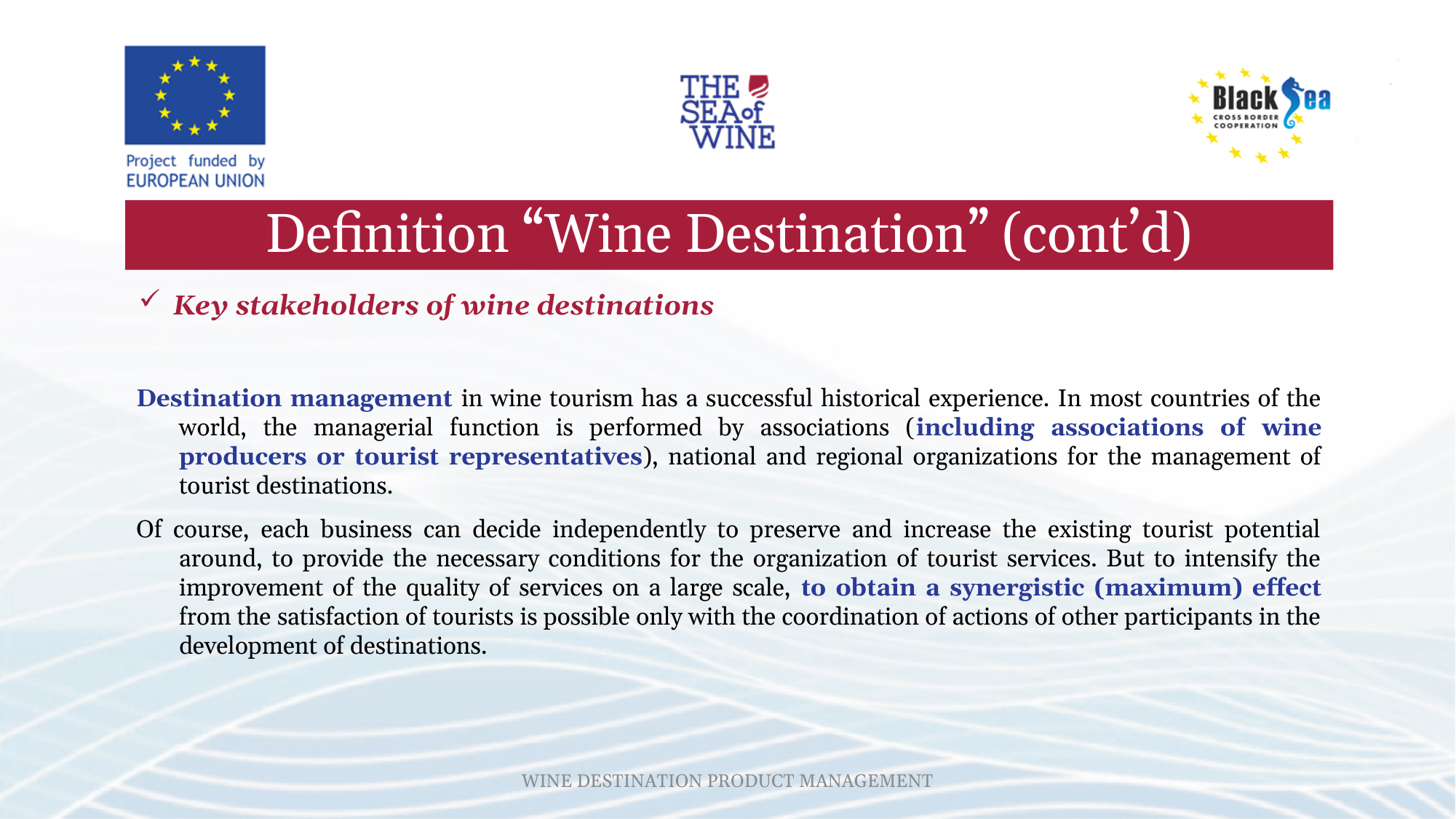

# Definition “Wine Destination” (cont’d)
Key stakeholders of wine destinations
Destination management in wine tourism has a successful historical experience. In most countries of the world, the managerial function is performed by associations (including associations of wine producers or tourist representatives), national and regional organizations for the management of tourist destinations.
Of course, each business can decide independently to preserve and increase the existing tourist potential around, to provide the necessary conditions for the organization of tourist services. But to intensify the improvement of the quality of services on a large scale, to obtain a synergistic (maximum) effect from the satisfaction of tourists is possible only with the coordination of actions of other participants in the development of destinations.
WINE DESTINATION PRODUCT MANAGEMENT